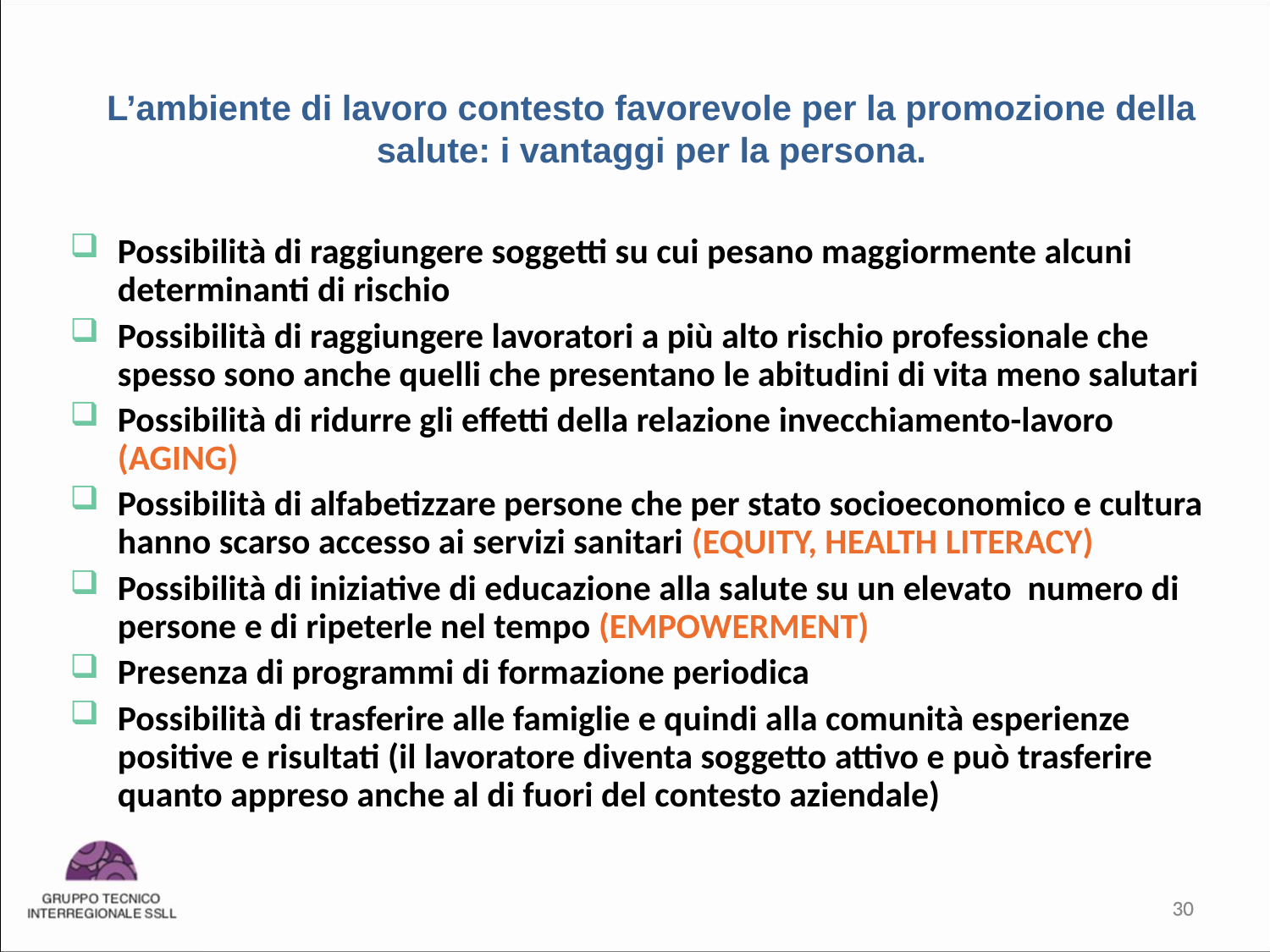

L’ambiente di lavoro contesto favorevole per la promozione della salute: i vantaggi per la persona.
Possibilità di raggiungere soggetti su cui pesano maggiormente alcuni determinanti di rischio
Possibilità di raggiungere lavoratori a più alto rischio professionale che spesso sono anche quelli che presentano le abitudini di vita meno salutari
Possibilità di ridurre gli effetti della relazione invecchiamento-lavoro (AGING)
Possibilità di alfabetizzare persone che per stato socioeconomico e cultura hanno scarso accesso ai servizi sanitari (EQUITY, HEALTH LITERACY)
Possibilità di iniziative di educazione alla salute su un elevato  numero di persone e di ripeterle nel tempo (EMPOWERMENT)
Presenza di programmi di formazione periodica
Possibilità di trasferire alle famiglie e quindi alla comunità esperienze positive e risultati (il lavoratore diventa soggetto attivo e può trasferire quanto appreso anche al di fuori del contesto aziendale)
30
30